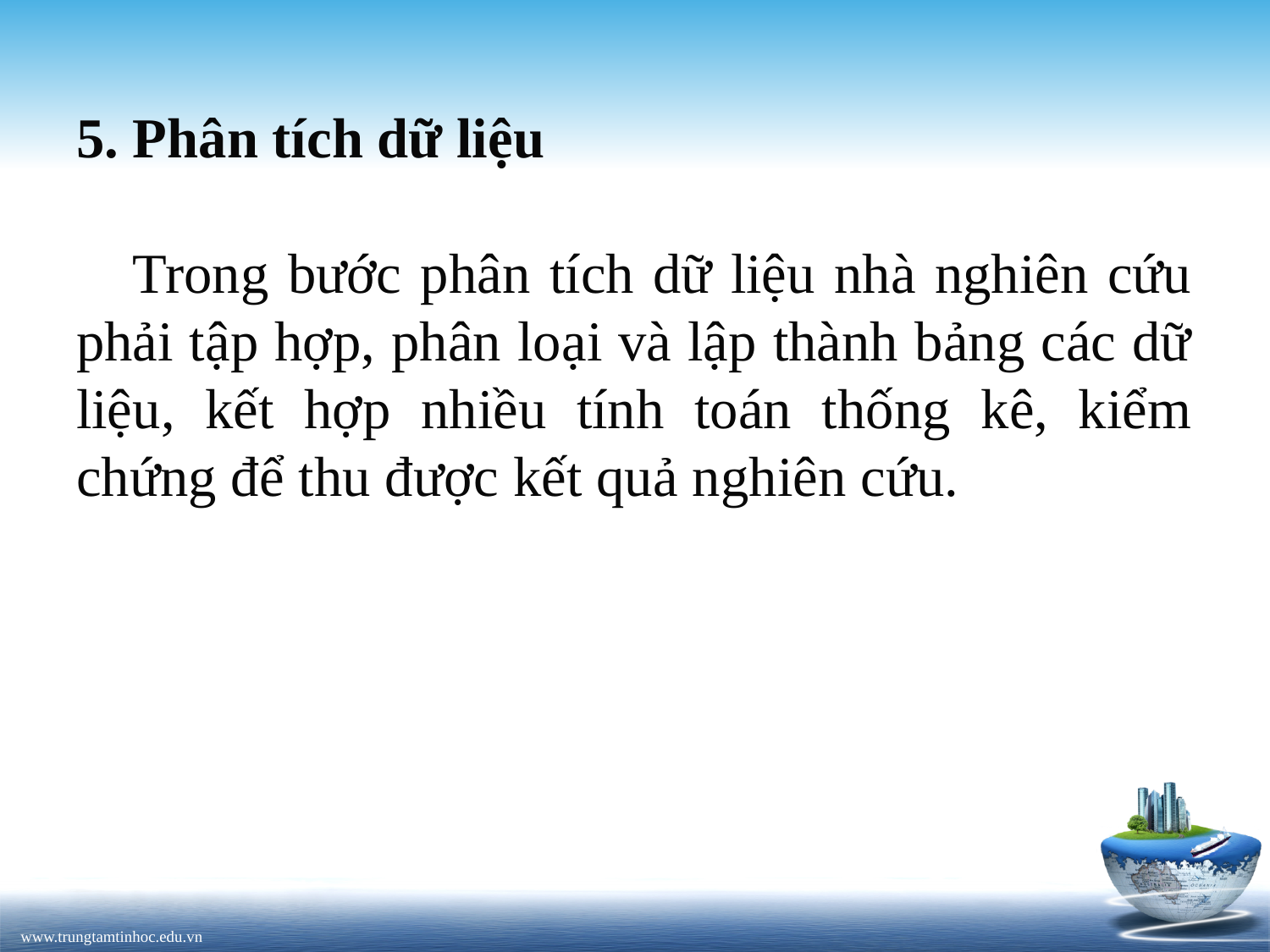

5. Phân tích dữ liệu

   Trong bước phân tích dữ liệu nhà nghiên cứu phải tập hợp, phân loại và lập thành bảng các dữ liệu, kết hợp nhiều tính toán thống kê, kiểm chứng để thu được kết quả nghiên cứu.